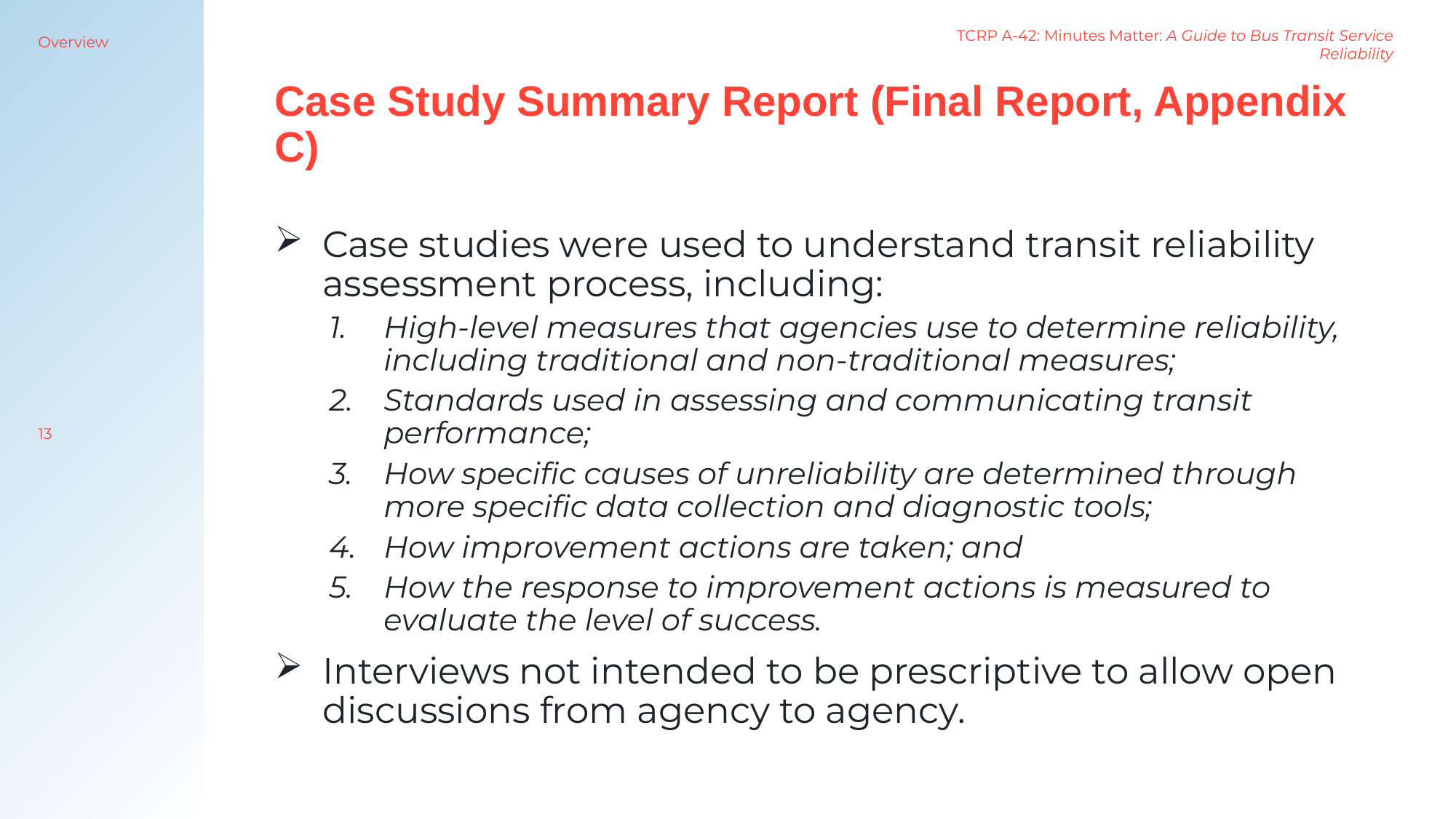

TCRP A-42: Minutes Matter: A Guide to Bus Transit Service Reliability
Overview
Case Study Summary Report (Final Report, Appendix C)
Case studies were used to understand transit reliability assessment process, including:
High-level measures that agencies use to determine reliability, including traditional and non-traditional measures;
Standards used in assessing and communicating transit performance;
How specific causes of unreliability are determined through more specific data collection and diagnostic tools;
How improvement actions are taken; and
How the response to improvement actions is measured to evaluate the level of success.
Interviews not intended to be prescriptive to allow open discussions from agency to agency.
13